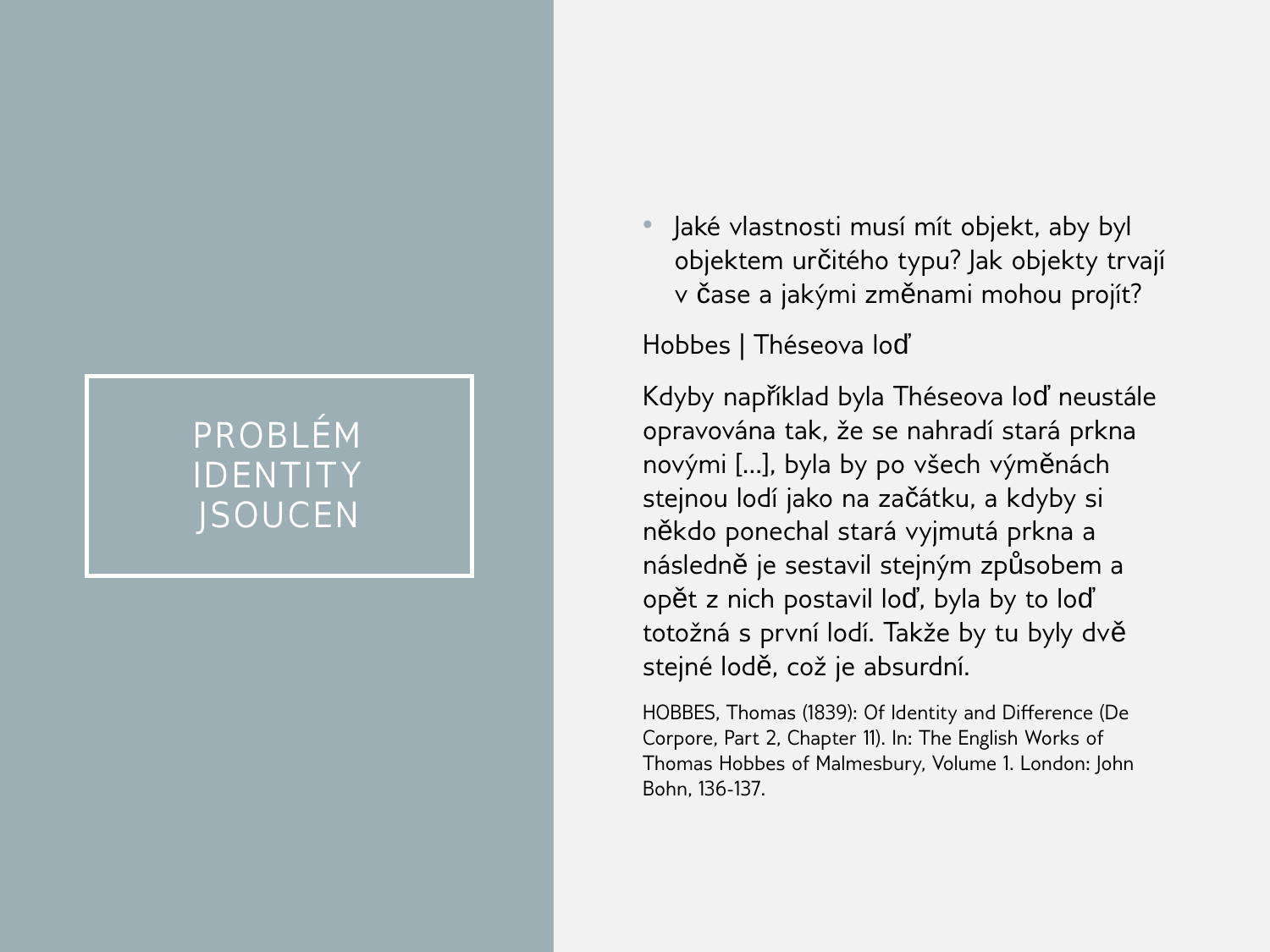

Jaké vlastnosti musí mít objekt, aby byl objektem určitého typu? Jak objekty trvají v čase a jakými změnami mohou projít?
Hobbes | Théseova loď
Kdyby například byla Théseova loď neustále opravována tak, že se nahradí stará prkna novými […], byla by po všech výměnách stejnou lodí jako na začátku, a kdyby si někdo ponechal stará vyjmutá prkna a následně je sestavil stejným způsobem a opět z nich postavil loď, byla by to loď totožná s první lodí. Takže by tu byly dvě stejné lodě, což je absurdní.
HOBBES, Thomas (1839): Of Identity and Difference (De Corpore, Part 2, Chapter 11). In: The English Works of Thomas Hobbes of Malmesbury, Volume 1. London: John Bohn, 136-137.
# Problém identity jsoucen